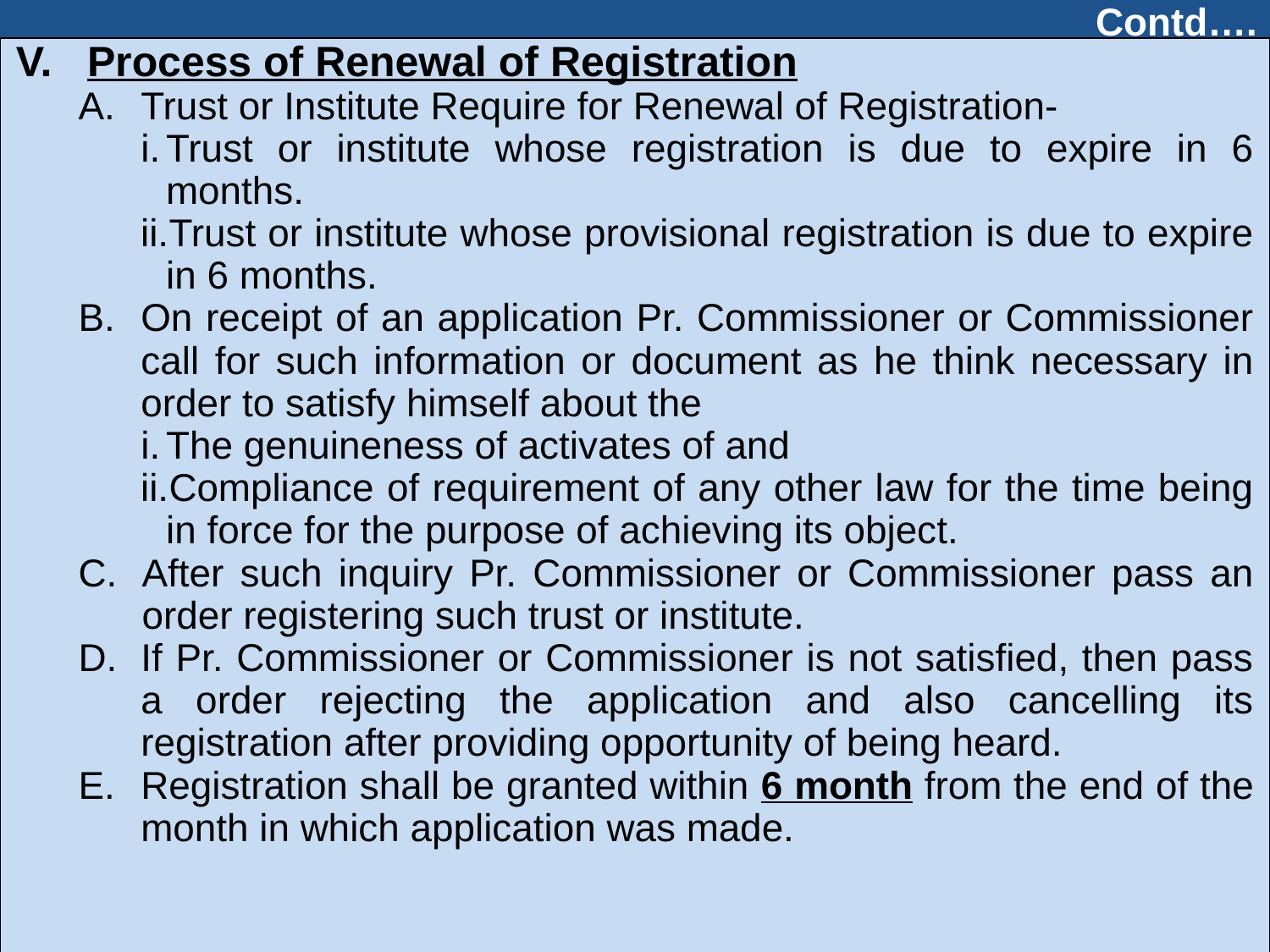

Contd….
| Process of Renewal of Registration Trust or Institute Require for Renewal of Registration- Trust or institute whose registration is due to expire in 6 months. Trust or institute whose provisional registration is due to expire in 6 months. On receipt of an application Pr. Commissioner or Commissioner call for such information or document as he think necessary in order to satisfy himself about the The genuineness of activates of and Compliance of requirement of any other law for the time being in force for the purpose of achieving its object. After such inquiry Pr. Commissioner or Commissioner pass an order registering such trust or institute. If Pr. Commissioner or Commissioner is not satisfied, then pass a order rejecting the application and also cancelling its registration after providing opportunity of being heard. Registration shall be granted within 6 month from the end of the month in which application was made. |
| --- |
#
197